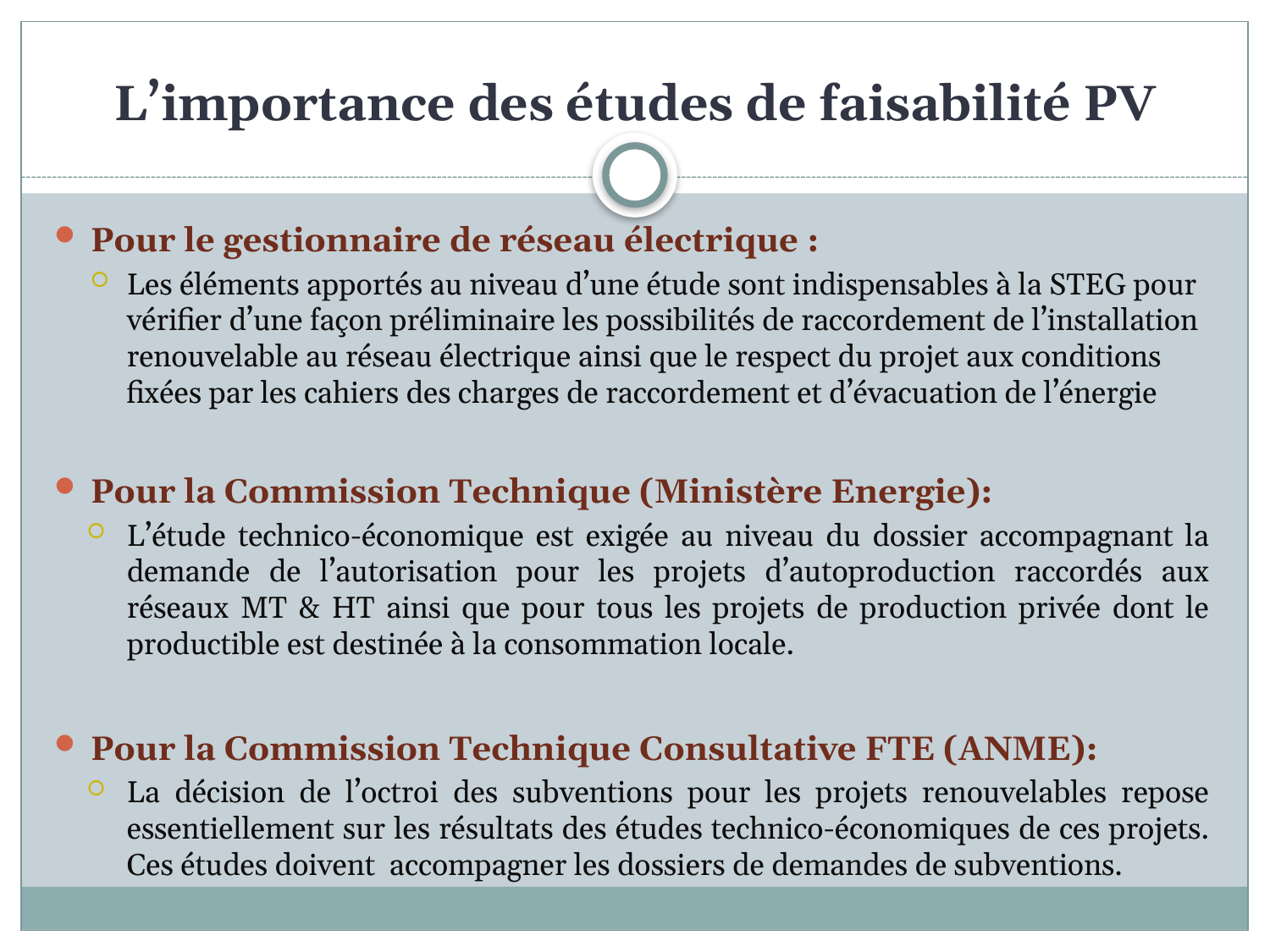

# L’importance des études de faisabilité PV
Pour le gestionnaire de réseau électrique :
Les éléments apportés au niveau d’une étude sont indispensables à la STEG pour vérifier d’une façon préliminaire les possibilités de raccordement de l’installation renouvelable au réseau électrique ainsi que le respect du projet aux conditions fixées par les cahiers des charges de raccordement et d’évacuation de l’énergie

Pour la Commission Technique (Ministère Energie):
L’étude technico-économique est exigée au niveau du dossier accompagnant la demande de l’autorisation pour les projets d’autoproduction raccordés aux réseaux MT & HT ainsi que pour tous les projets de production privée dont le productible est destinée à la consommation locale.

Pour la Commission Technique Consultative FTE (ANME):
La décision de l’octroi des subventions pour les projets renouvelables repose essentiellement sur les résultats des études technico-économiques de ces projets. Ces études doivent  accompagner les dossiers de demandes de subventions.